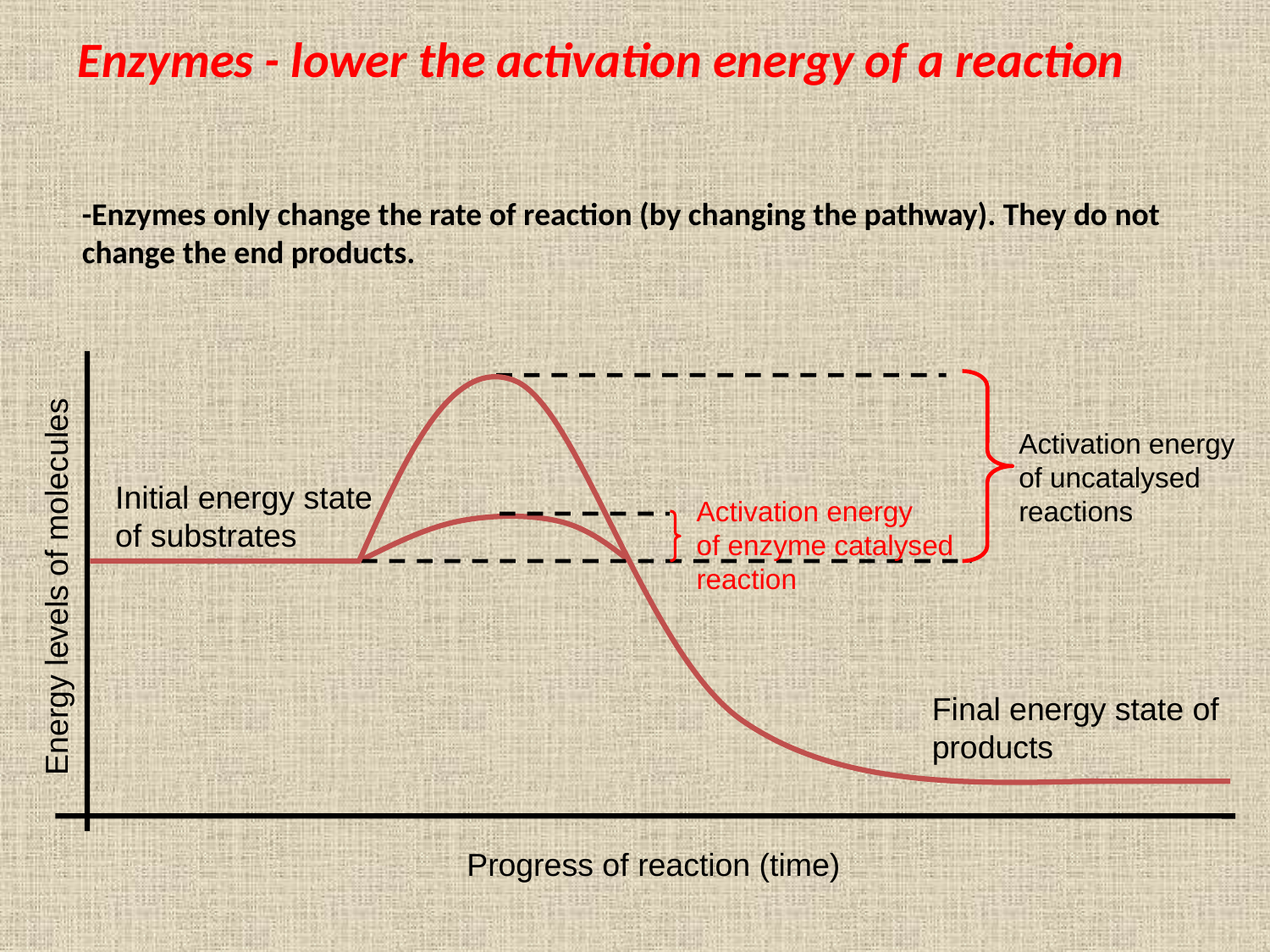

# Enzymes - lower the activation energy of a reaction
-Enzymes only change the rate of reaction (by changing the pathway). They do not change the end products.

Activation energy
of uncatalysed reactions
Initial energy state
of substrates
Activation energy
of enzyme catalysed
reaction

Energy levels of molecules

Final energy state of products

Progress of reaction (time)